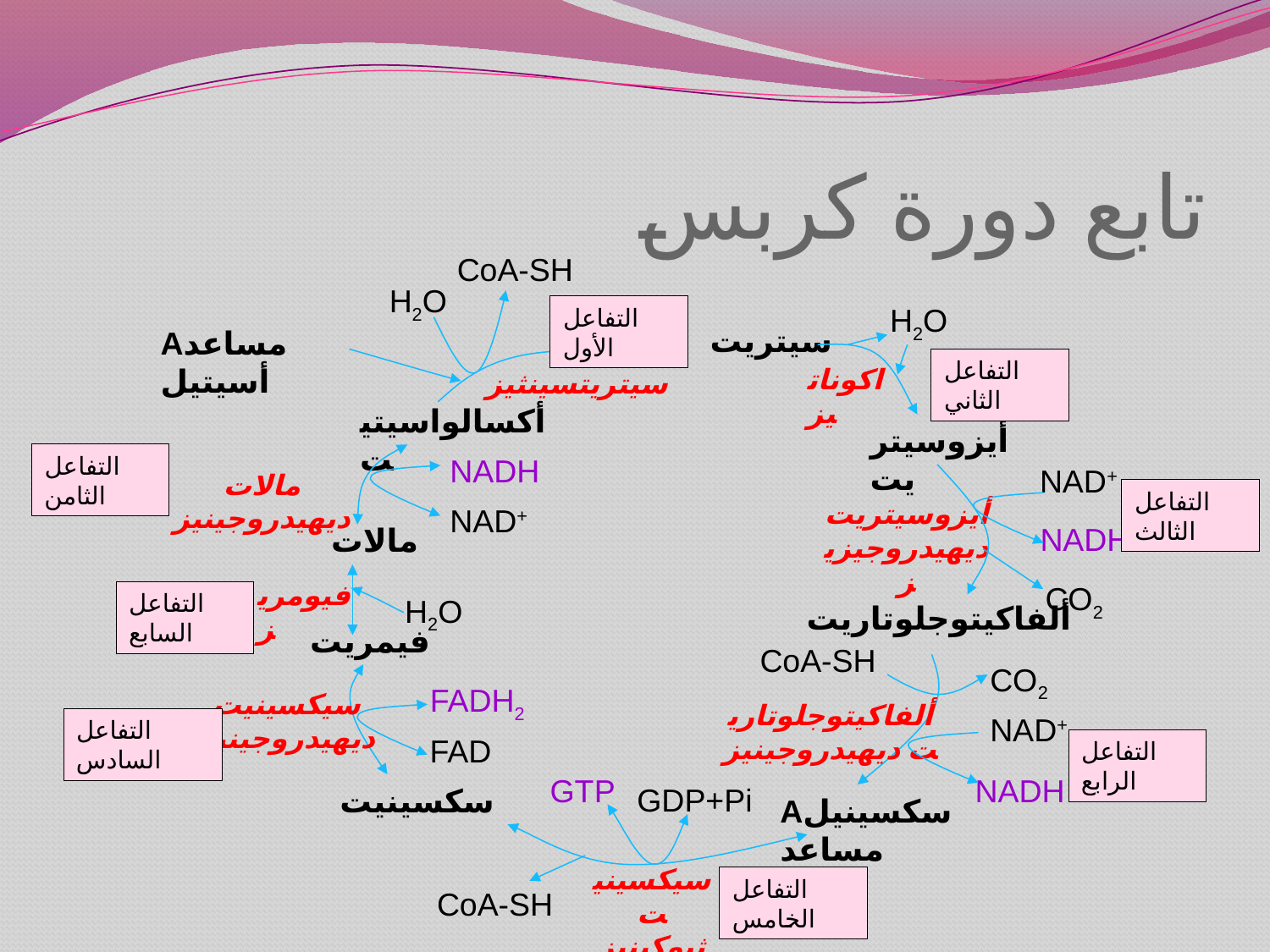

# تابع دورة كربس
CoA-SH
H2O
H2O
التفاعل الأول

سيتريت
Aمساعد أسيتيل

التفاعل الثاني
اكوناتيز
سيتريتسينثيز
أكسالواسيتيت
أيزوسيتريت
التفاعل الثامن

NADH
NAD+
مالات ديهيدروجينيز

التفاعل الثالث
أيزوسيتريت ديهيدروجيزيز

NAD+
NADH + H+
مالات

فيومريز
CO2
التفاعل السابع
H2O

ألفاكيتوجلوتاريت

فيمريت
CoA-SH
CO2

FADH2

سيكسينيت ديهيدروجينيز
ألفاكيتوجلوتاريت ديهيدروجينيز
NAD+

التفاعل السادس
FAD
التفاعل الرابع

GTP
NADH
GDP+Pi
سكسينيت
Aسكسينيل مساعد

سيكسينيت ثيوكينيز

التفاعل الخامس
CoA-SH